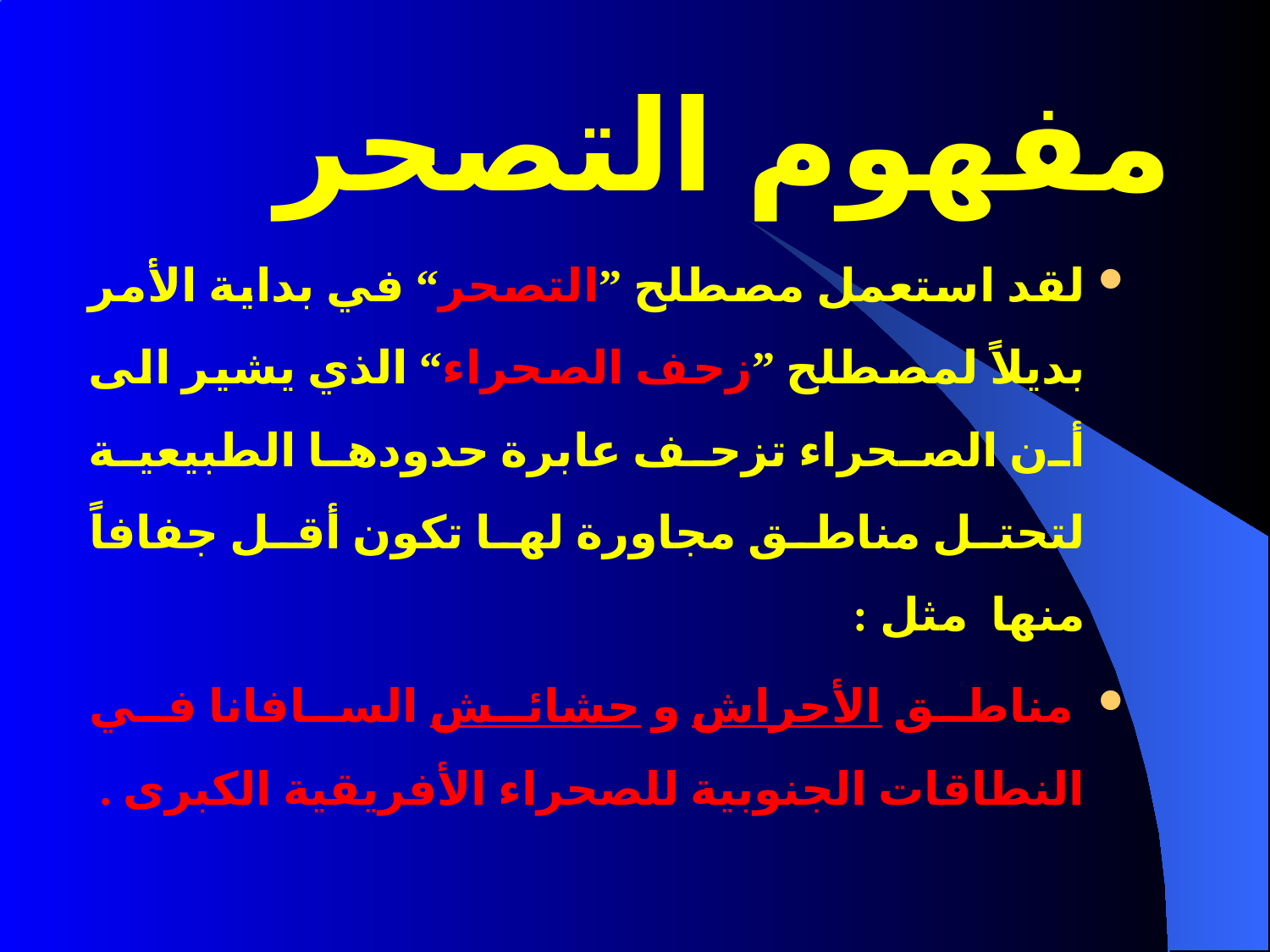

# مفهوم التصحر
لقد استعمل مصطلح ”التصحر“ في بداية الأمر بديلاً لمصطلح ”زحف الصحراء“ الذي يشير الى أن الصحراء تزحف عابرة حدودها الطبيعية لتحتل مناطق مجاورة لها تكون أقل جفافاً منها  مثل :
 مناطق الأحراش و حشائش السافانا في النطاقات الجنوبية للصحراء الأفريقية الكبرى .